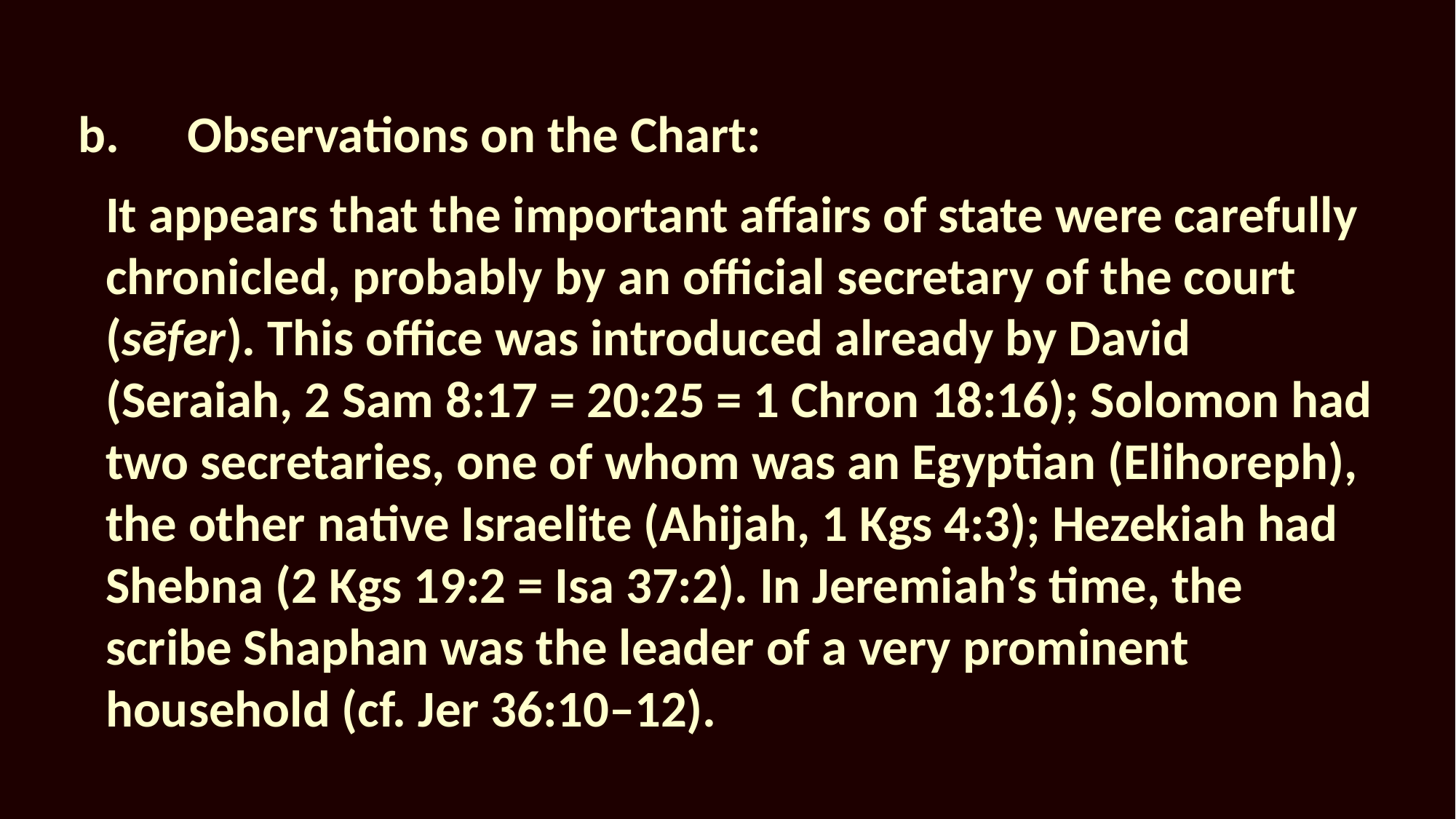

b.	Observations on the Chart:
It appears that the important affairs of state were carefully chronicled, probably by an official secretary of the court (sēfer). This office was introduced already by David (Seraiah, 2 Sam 8:17 = 20:25 = 1 Chron 18:16); Solomon had two secretaries, one of whom was an Egyptian (Elihoreph), the other native Israelite (Ahijah, 1 Kgs 4:3); Hezekiah had Shebna (2 Kgs 19:2 = Isa 37:2). In Jeremiah’s time, the scribe Shaphan was the leader of a very prominent household (cf. Jer 36:10–12).